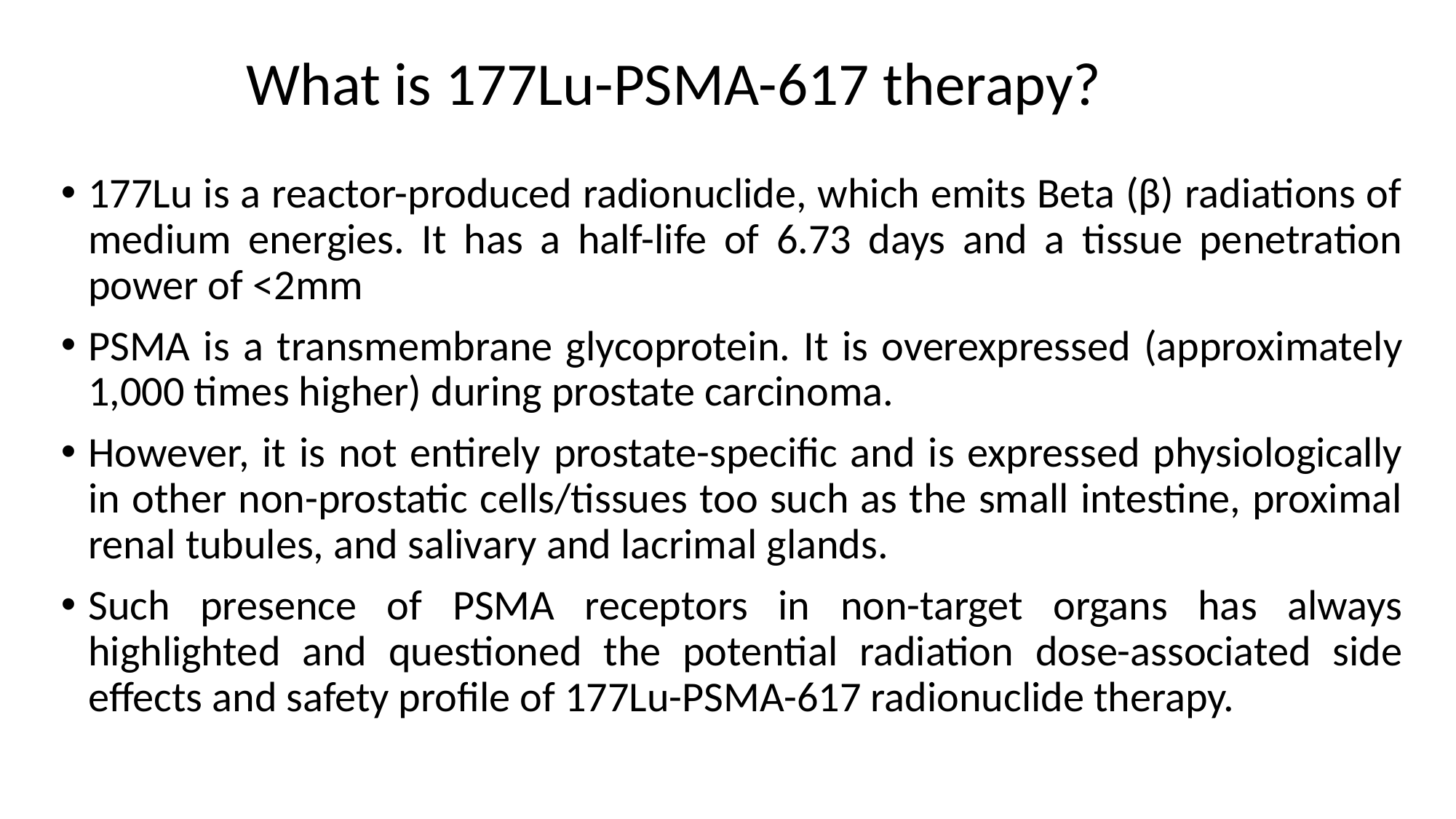

What is 177Lu-PSMA-617 therapy?
177Lu is a reactor-produced radionuclide, which emits Beta (β) radiations of medium energies. It has a half-life of 6.73 days and a tissue penetration power of <2mm
PSMA is a transmembrane glycoprotein. It is overexpressed (approximately 1,000 times higher) during prostate carcinoma.
However, it is not entirely prostate-specific and is expressed physiologically in other non-prostatic cells/tissues too such as the small intestine, proximal renal tubules, and salivary and lacrimal glands.
Such presence of PSMA receptors in non-target organs has always highlighted and questioned the potential radiation dose-associated side effects and safety profile of 177Lu-PSMA-617 radionuclide therapy.